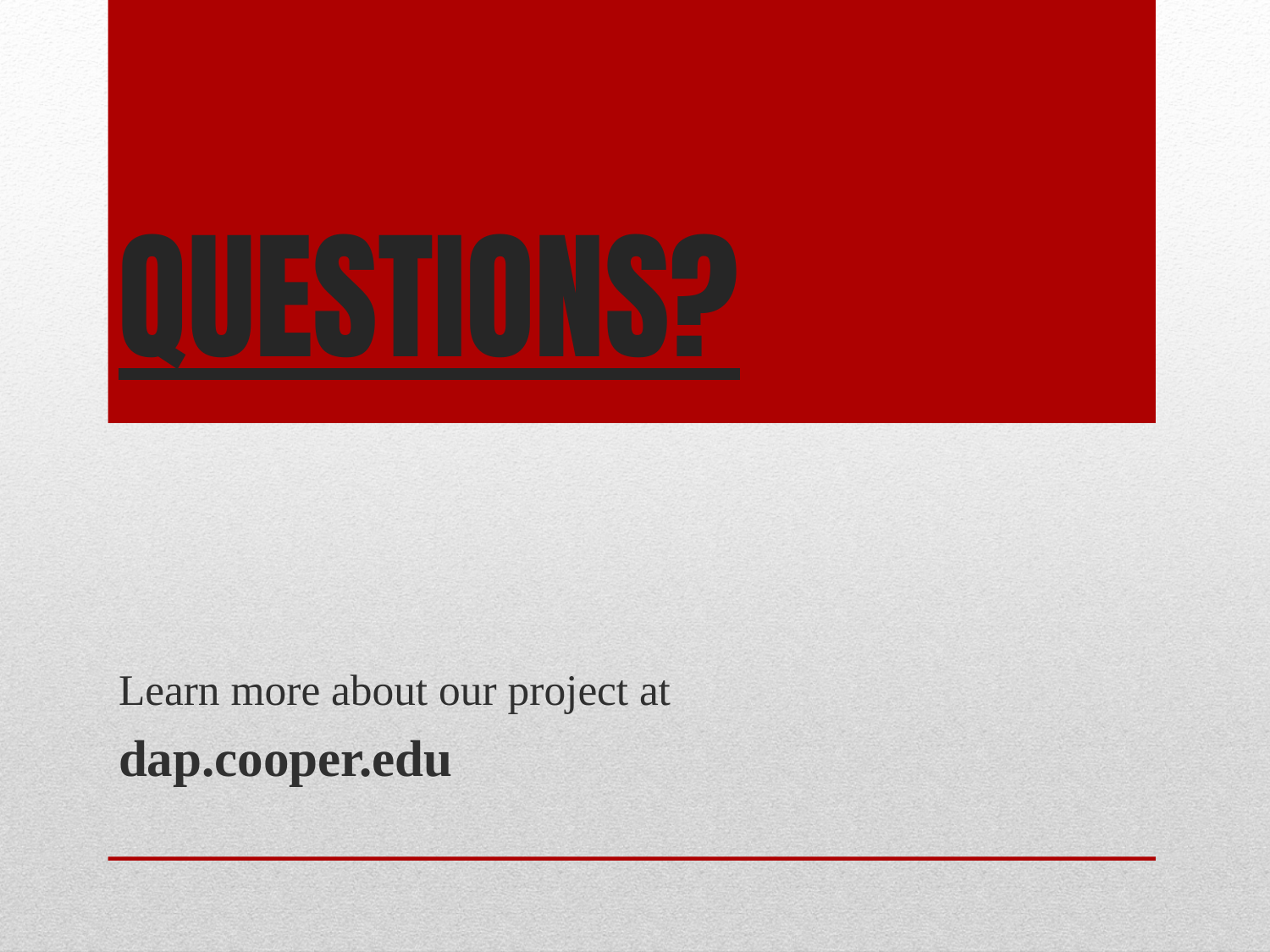

# QUESTIONS?
Learn more about our project at
dap.cooper.edu